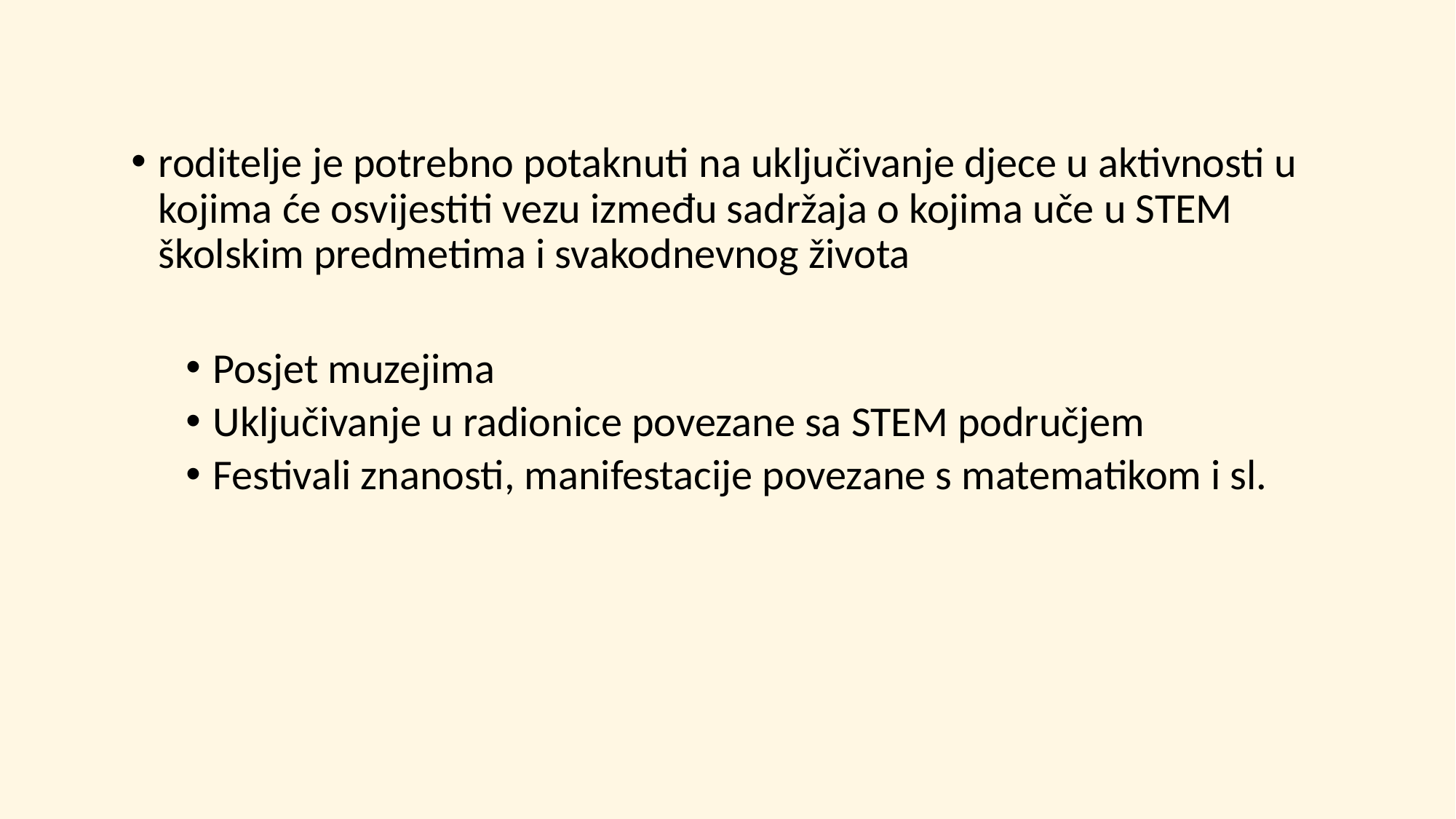

roditelje je potrebno potaknuti na uključivanje djece u aktivnosti u kojima će osvijestiti vezu između sadržaja o kojima uče u STEM školskim predmetima i svakodnevnog života

Posjet muzejima
Uključivanje u radionice povezane sa STEM područjem
Festivali znanosti, manifestacije povezane s matematikom i sl.